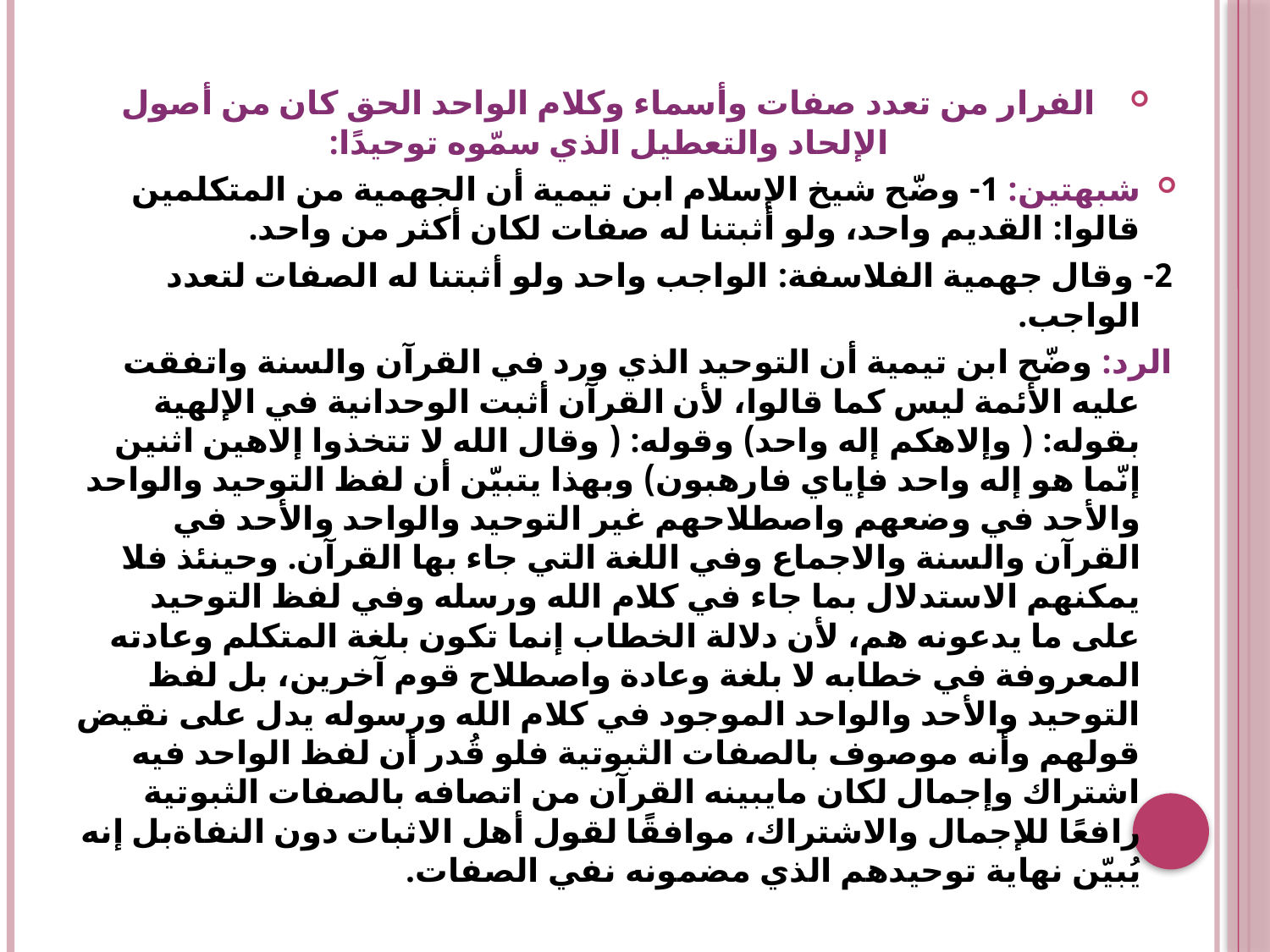

#
الفرار من تعدد صفات وأسماء وكلام الواحد الحق كان من أصول الإلحاد والتعطيل الذي سمّوه توحيدًا:
شبهتين: 1- وضّح شيخ الإسلام ابن تيمية أن الجهمية من المتكلمين قالوا: القديم واحد، ولو أثبتنا له صفات لكان أكثر من واحد.
2- وقال جهمية الفلاسفة: الواجب واحد ولو أثبتنا له الصفات لتعدد الواجب.
الرد: وضّح ابن تيمية أن التوحيد الذي ورد في القرآن والسنة واتفقت عليه الأئمة ليس كما قالوا، لأن القرآن أثبت الوحدانية في الإلهية بقوله: ( وإلاهكم إله واحد) وقوله: ( وقال الله لا تتخذوا إلاهين اثنين إنّما هو إله واحد فإياي فارهبون) وبهذا يتبيّن أن لفظ التوحيد والواحد والأحد في وضعهم واصطلاحهم غير التوحيد والواحد والأحد في القرآن والسنة والاجماع وفي اللغة التي جاء بها القرآن. وحينئذ فلا يمكنهم الاستدلال بما جاء في كلام الله ورسله وفي لفظ التوحيد على ما يدعونه هم، لأن دلالة الخطاب إنما تكون بلغة المتكلم وعادته المعروفة في خطابه لا بلغة وعادة واصطلاح قوم آخرين، بل لفظ التوحيد والأحد والواحد الموجود في كلام الله ورسوله يدل على نقيض قولهم وأنه موصوف بالصفات الثبوتية فلو قُدر أن لفظ الواحد فيه اشتراك وإجمال لكان مايبينه القرآن من اتصافه بالصفات الثبوتية رافعًا للإجمال والاشتراك، موافقًا لقول أهل الاثبات دون النفاةبل إنه يُبيّن نهاية توحيدهم الذي مضمونه نفي الصفات.